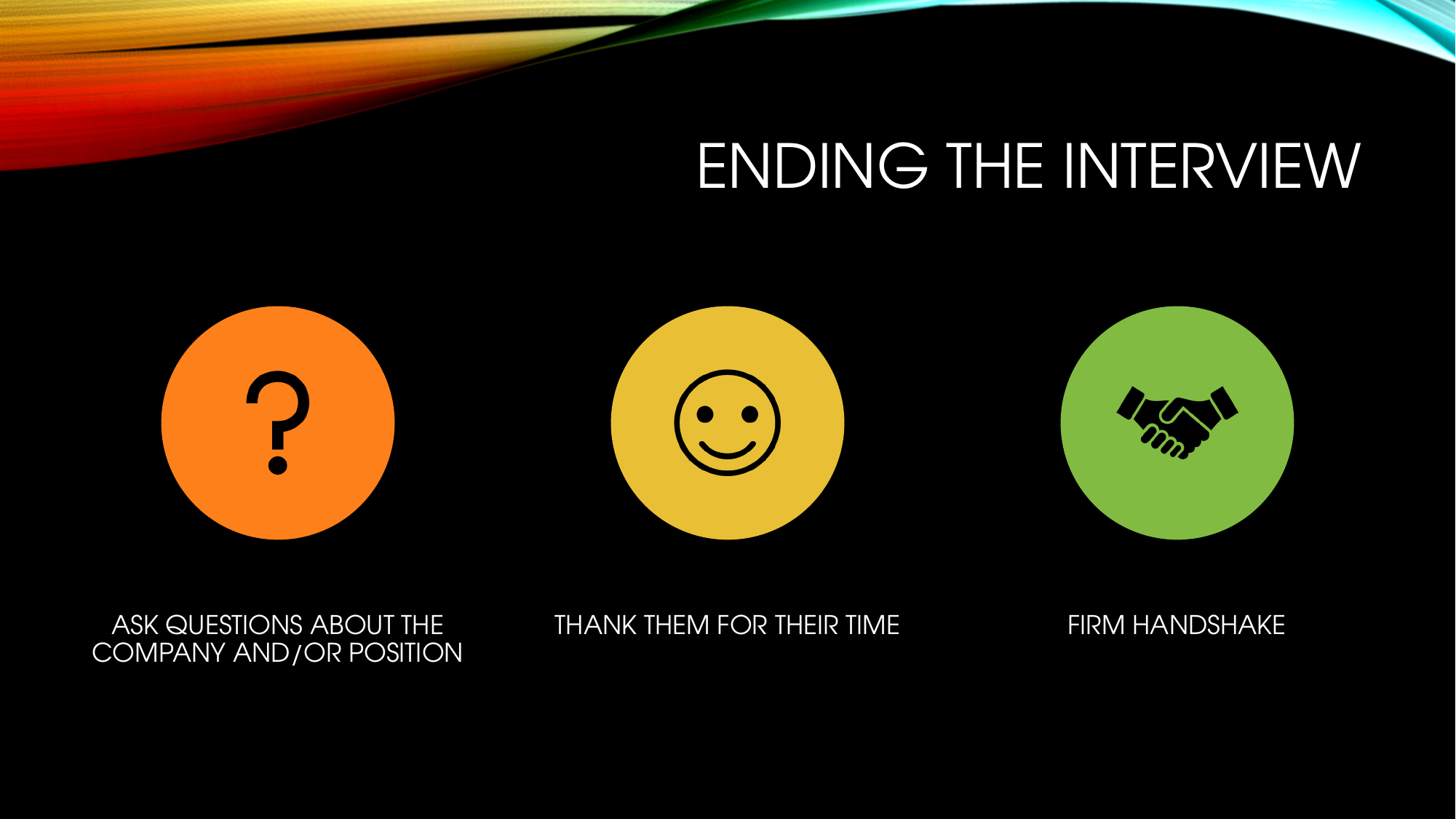

# Ending the Interview
Ask questions about the company and/or position
Thank them for their time
Firm handshake